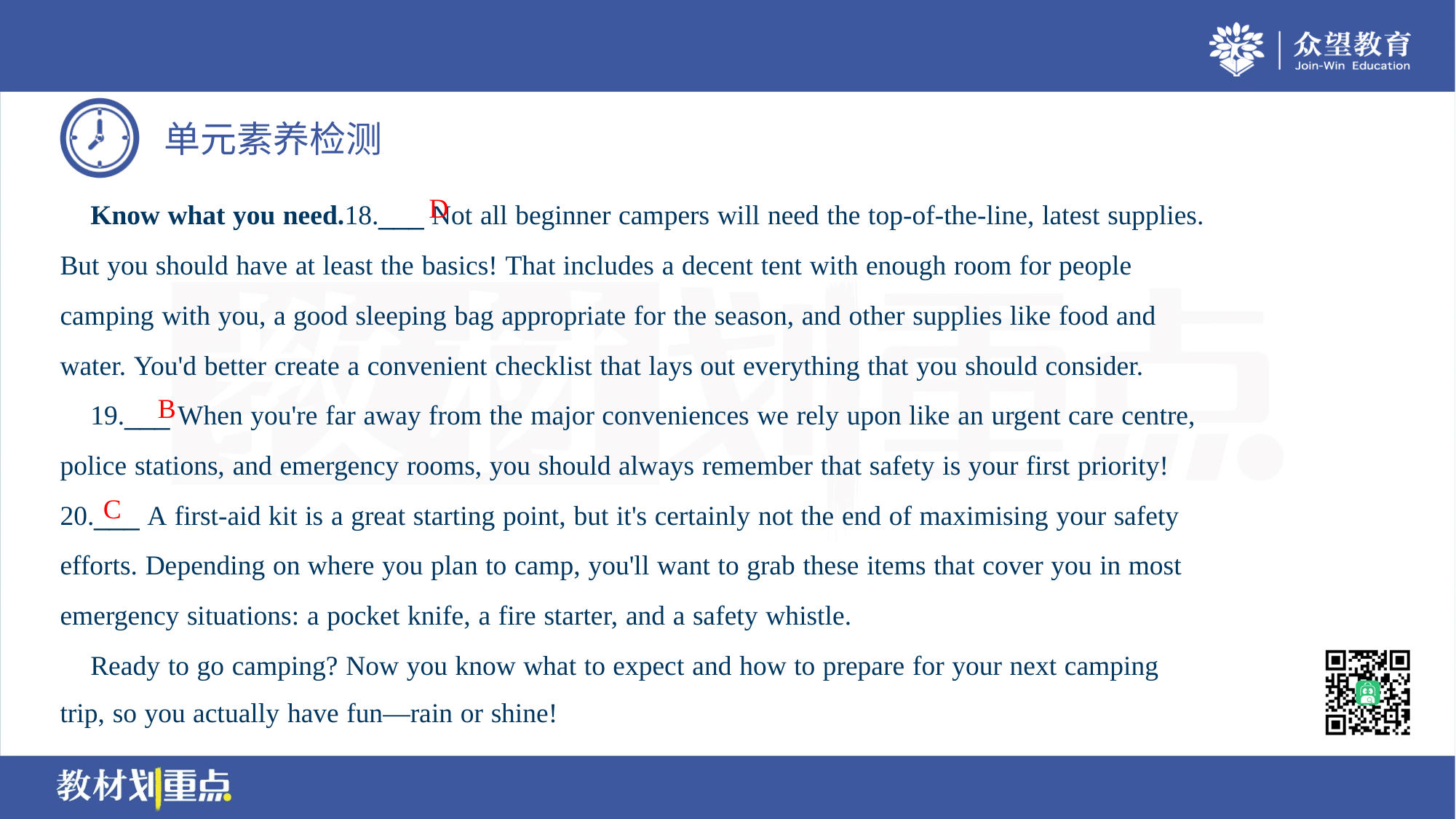

D
    Know what you need.18.___ Not all beginner campers will need the top-of-the-line, latest supplies.
But you should have at least the basics! That includes a decent tent with enough room for people
camping with you, a good sleeping bag appropriate for the season, and other supplies like food and
water. You'd better create a convenient checklist that lays out everything that you should consider.
    19.___ When you're far away from the major conveniences we rely upon like an urgent care centre,
police stations, and emergency rooms, you should always remember that safety is your first priority!
20.___ A first-aid kit is a great starting point, but it's certainly not the end of maximising your safety
efforts. Depending on where you plan to camp, you'll want to grab these items that cover you in most
emergency situations: a pocket knife, a fire starter, and a safety whistle.
    Ready to go camping? Now you know what to expect and how to prepare for your next camping
trip, so you actually have fun—rain or shine!
B
C